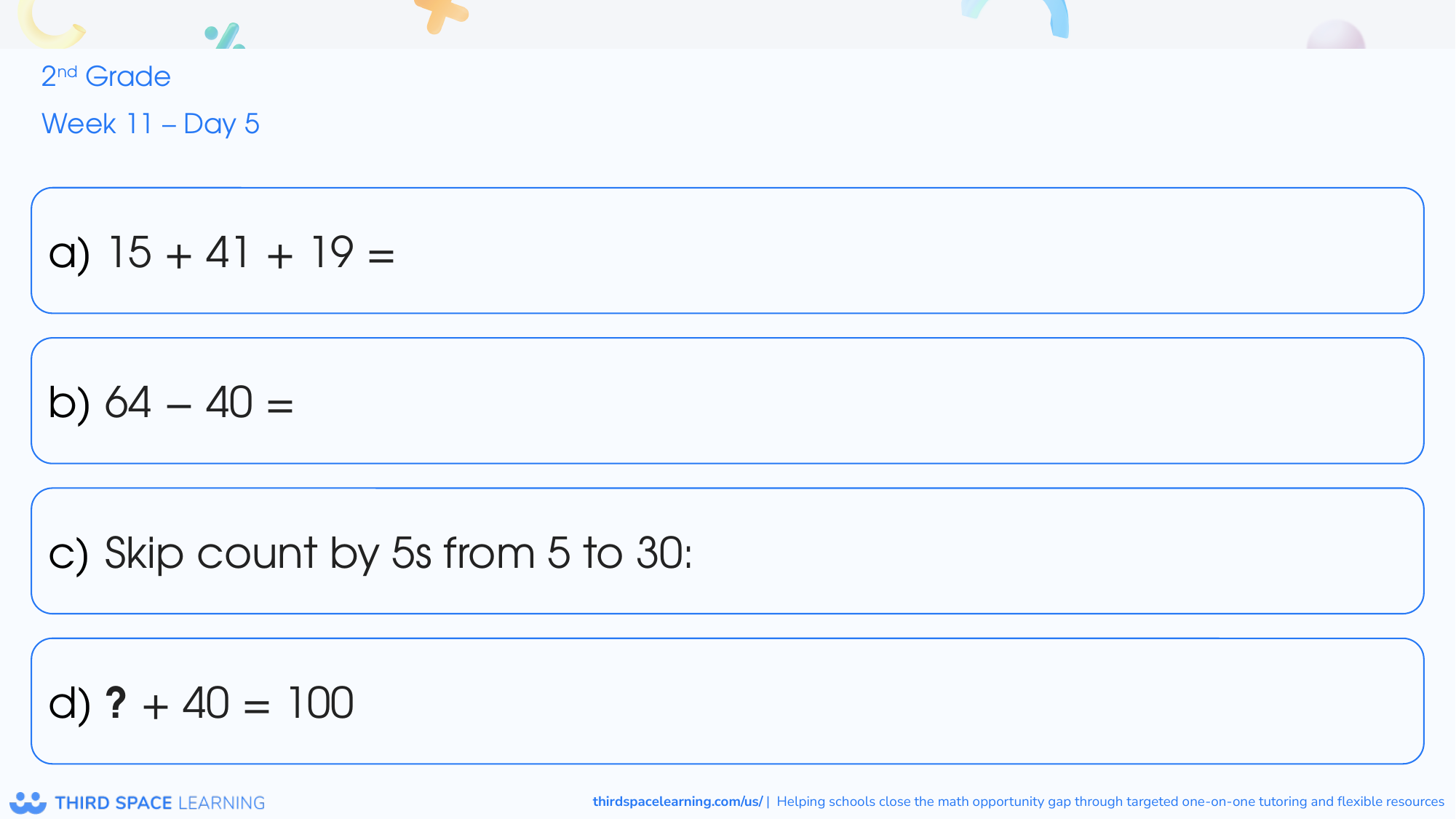

2nd Grade
Week 11 – Day 5
15 + 41 + 19 =
64 − 40 =
Skip count by 5s from 5 to 30:
? + 40 = 100